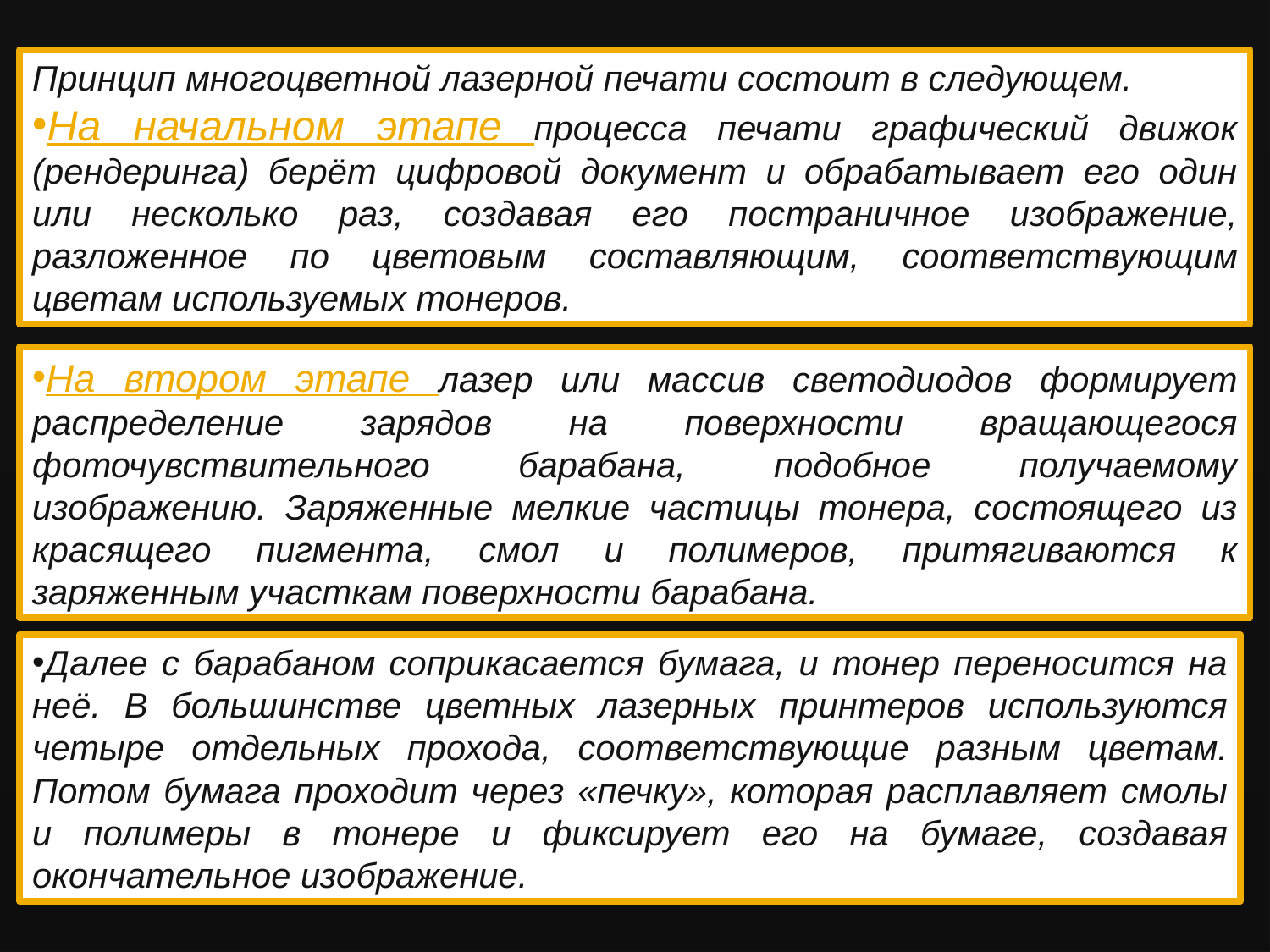

Принцип многоцветной лазерной печати состоит в следующем.
На начальном этапе процесса печати графический движок (рендеринга) берёт цифровой документ и обрабатывает его один или несколько раз, создавая его постраничное изображение, разложенное по цветовым составляющим, соответствующим цветам используемых тонеров.
На втором этапе лазер или массив светодиодов формирует распределение зарядов на поверхности вращающегося фоточувствительного барабана, подобное получаемому изображению. Заряженные мелкие частицы тонера, состоящего из красящего пигмента, смол и полимеров, притягиваются к заряженным участкам поверхности барабана.
Далее с барабаном соприкасается бумага, и тонер переносится на неё. В большинстве цветных лазерных принтеров используются четыре отдельных прохода, соответствующие разным цветам. Потом бумага проходит через «печку», которая расплавляет смолы и полимеры в тонере и фиксирует его на бумаге, создавая окончательное изображение.